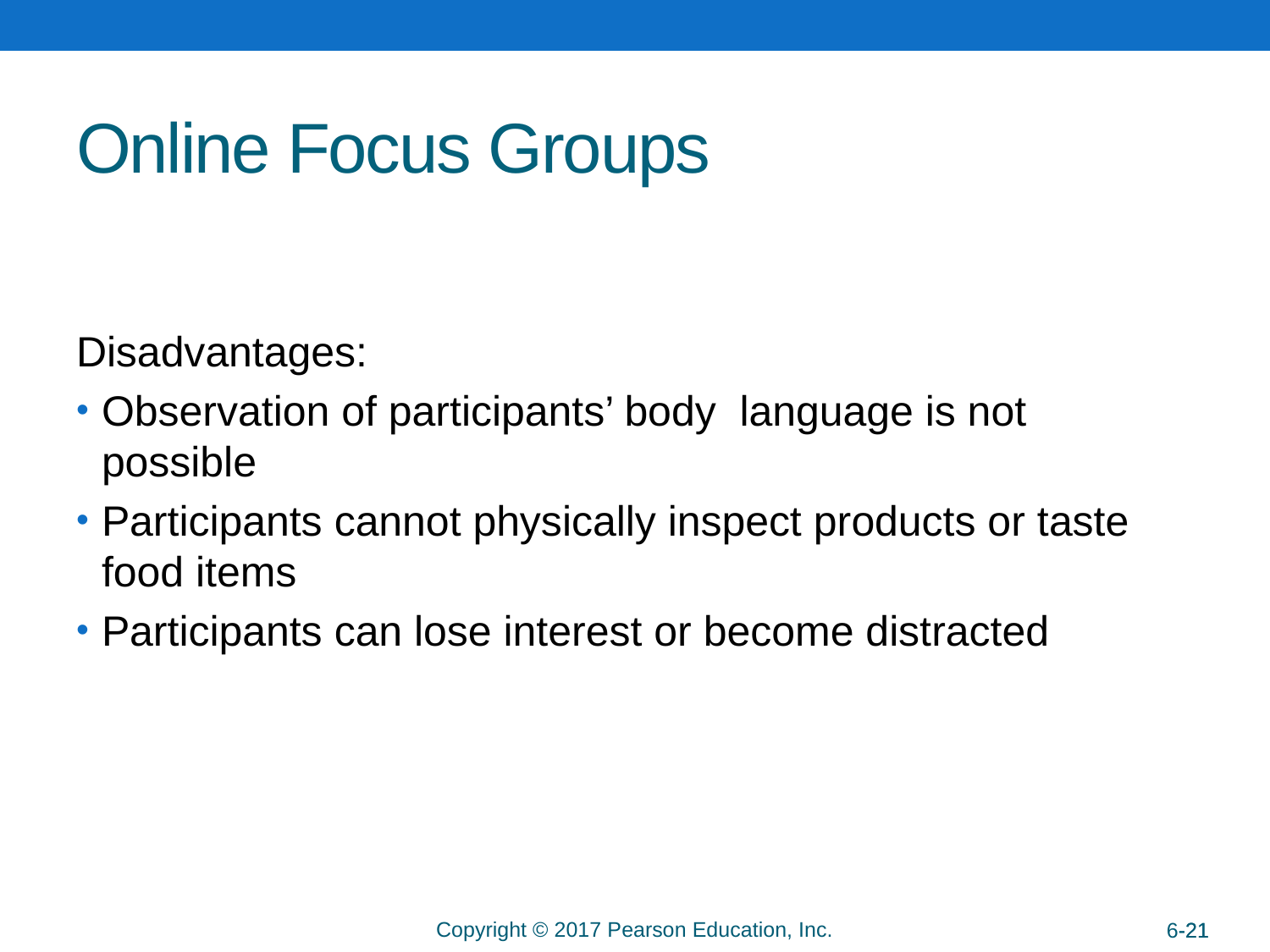

# Online Focus Groups
Disadvantages:
Observation of participants’ body  language is not possible
Participants cannot physically inspect products or taste food items
Participants can lose interest or become distracted